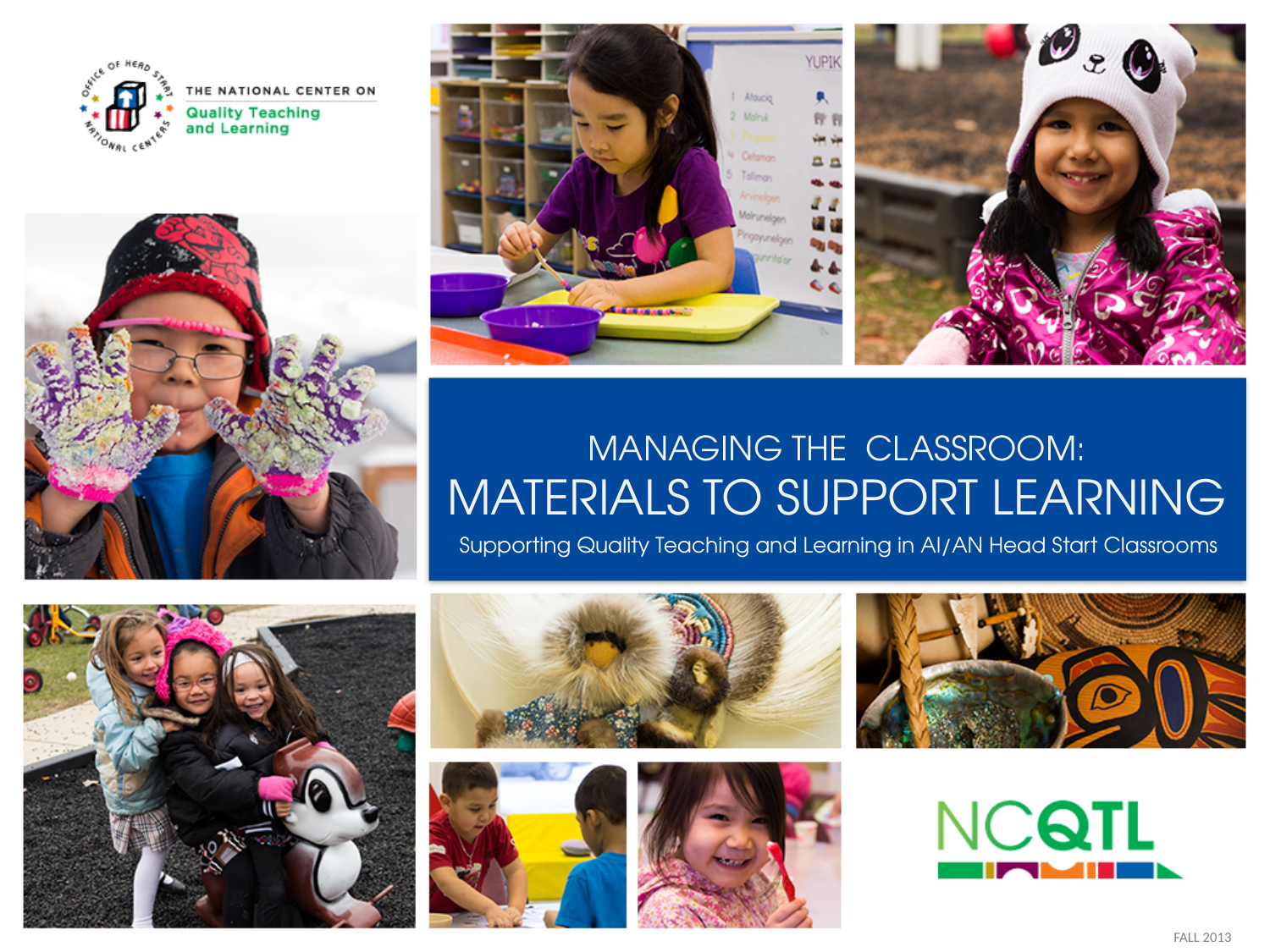

# Managing the  Classroom: materials to support learning
Supporting Quality Teaching and Learning in AI/AN Head Start Classrooms
FALL 2013